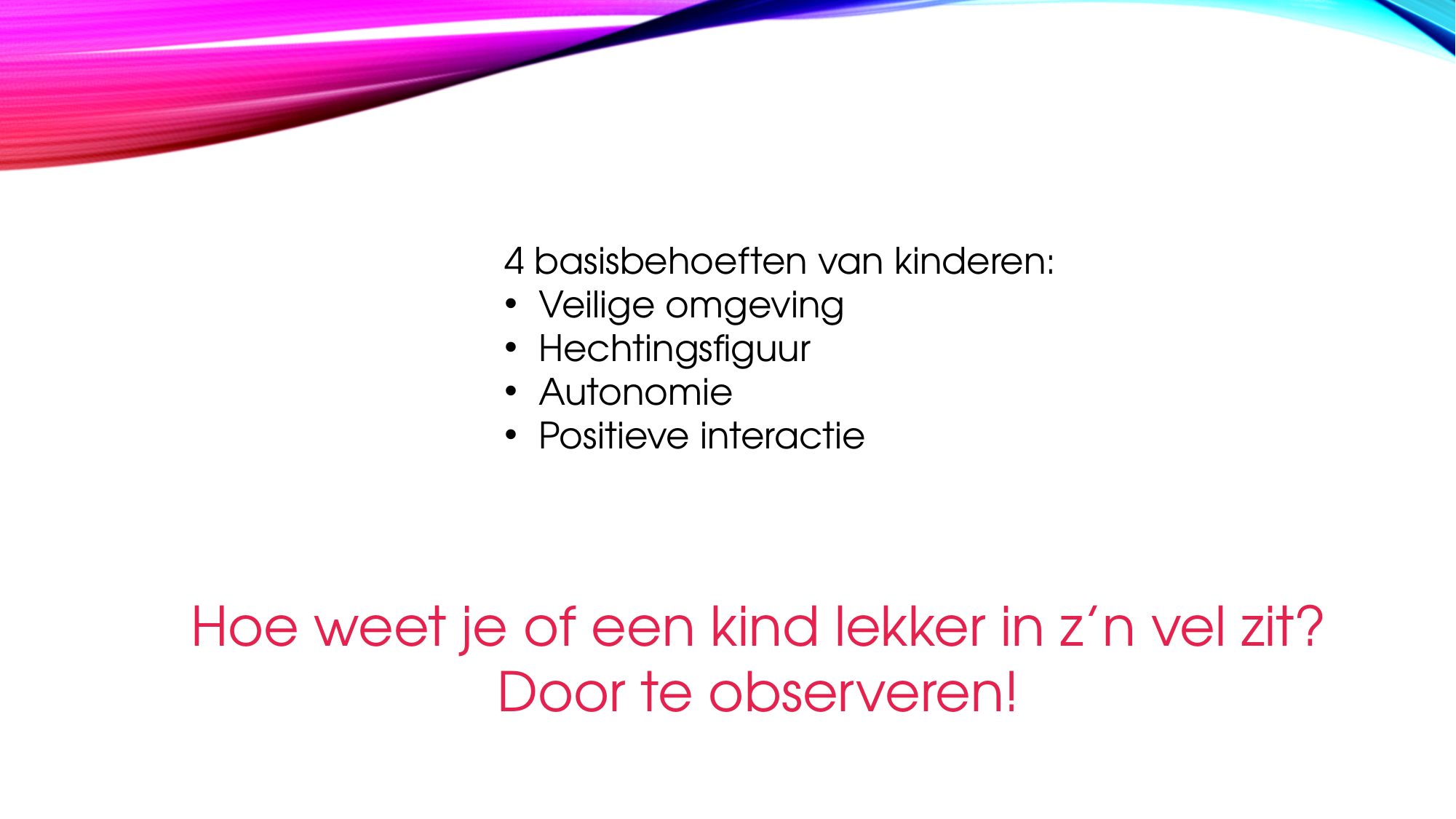

4 basisbehoeften van kinderen:
Veilige omgeving
Hechtingsfiguur
Autonomie
Positieve interactie
Hoe weet je of een kind lekker in z’n vel zit?
Door te observeren!